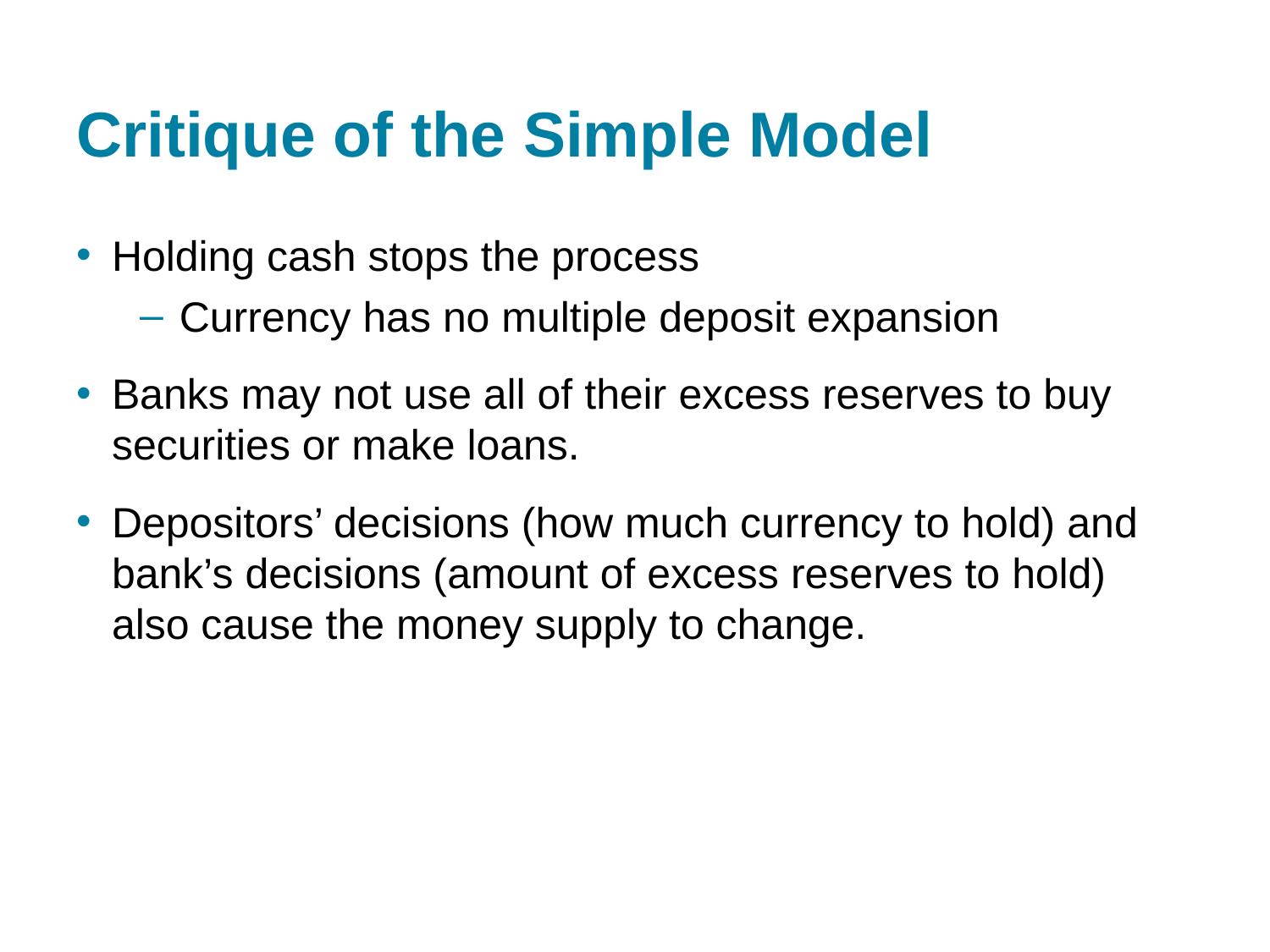

# Critique of the Simple Model
Holding cash stops the process
Currency has no multiple deposit expansion
Banks may not use all of their excess reserves to buy securities or make loans.
Depositors’ decisions (how much currency to hold) and bank’s decisions (amount of excess reserves to hold) also cause the money supply to change.